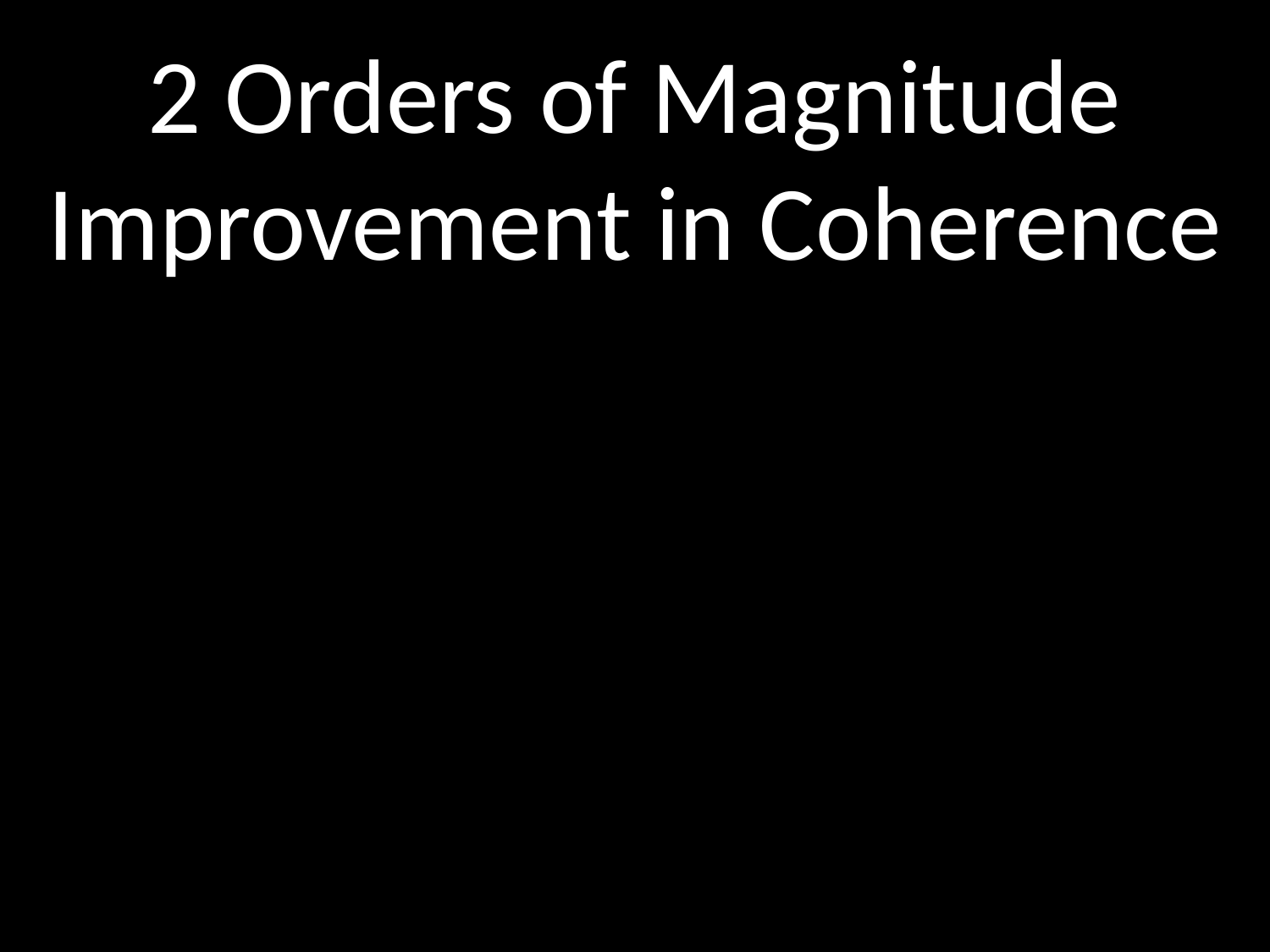

2 Orders of Magnitude Improvement in Coherence